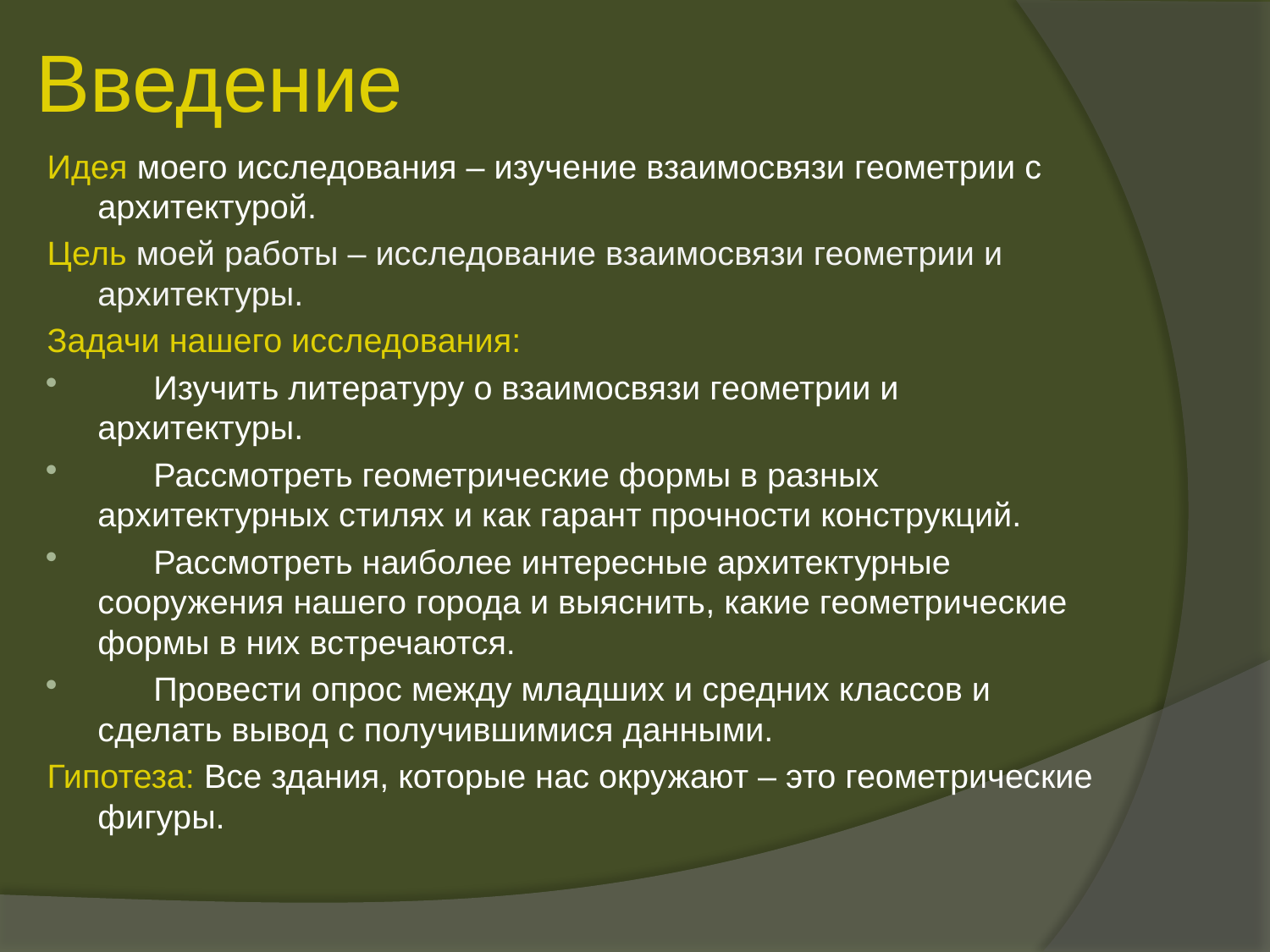

# Введение
Идея моего исследования – изучение взаимосвязи геометрии с архитектурой.
Цель моей работы – исследование взаимосвязи геометрии и архитектуры.
Задачи нашего исследования:
      Изучить литературу о взаимосвязи геометрии и архитектуры.
      Рассмотреть геометрические формы в разных архитектурных стилях и как гарант прочности конструкций.
      Рассмотреть наиболее интересные архитектурные сооружения нашего города и выяснить, какие геометрические формы в них встречаются.
      Провести опрос между младших и средних классов и сделать вывод с получившимися данными.
Гипотеза: Все здания, которые нас окружают – это геометрические фигуры.